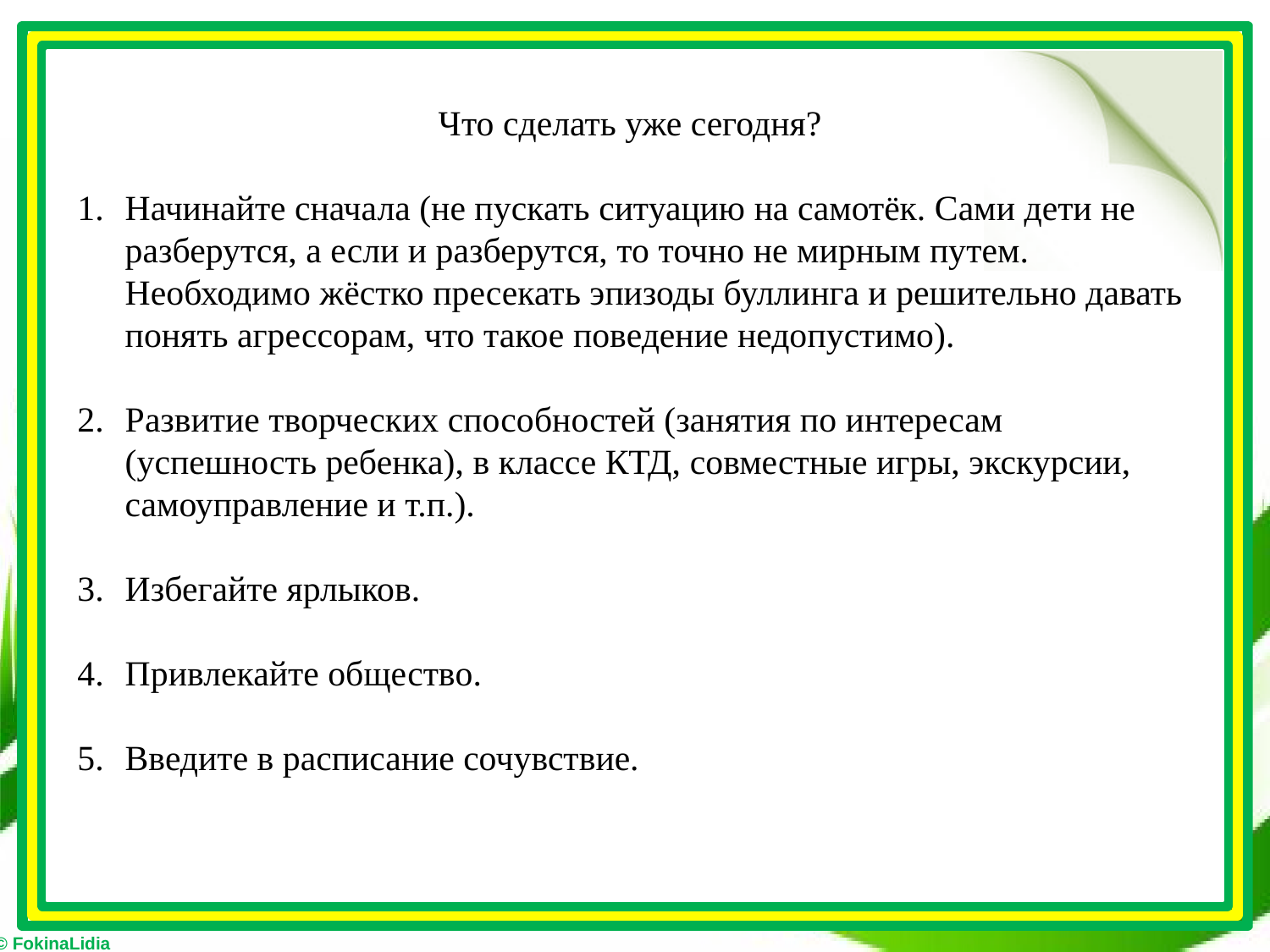

Что сделать уже сегодня?

Начинайте сначала (не пускать ситуацию на самотёк. Сами дети не разберутся, а если и разберутся, то точно не мирным путем. Необходимо жёстко пресекать эпизоды буллинга и решительно давать понять агрессорам, что такое поведение недопустимо).

Развитие творческих способностей (занятия по интересам (успешность ребенка), в классе КТД, совместные игры, экскурсии, самоуправление и т.п.).

Избегайте ярлыков.

Привлекайте общество.

Введите в расписание сочувствие.